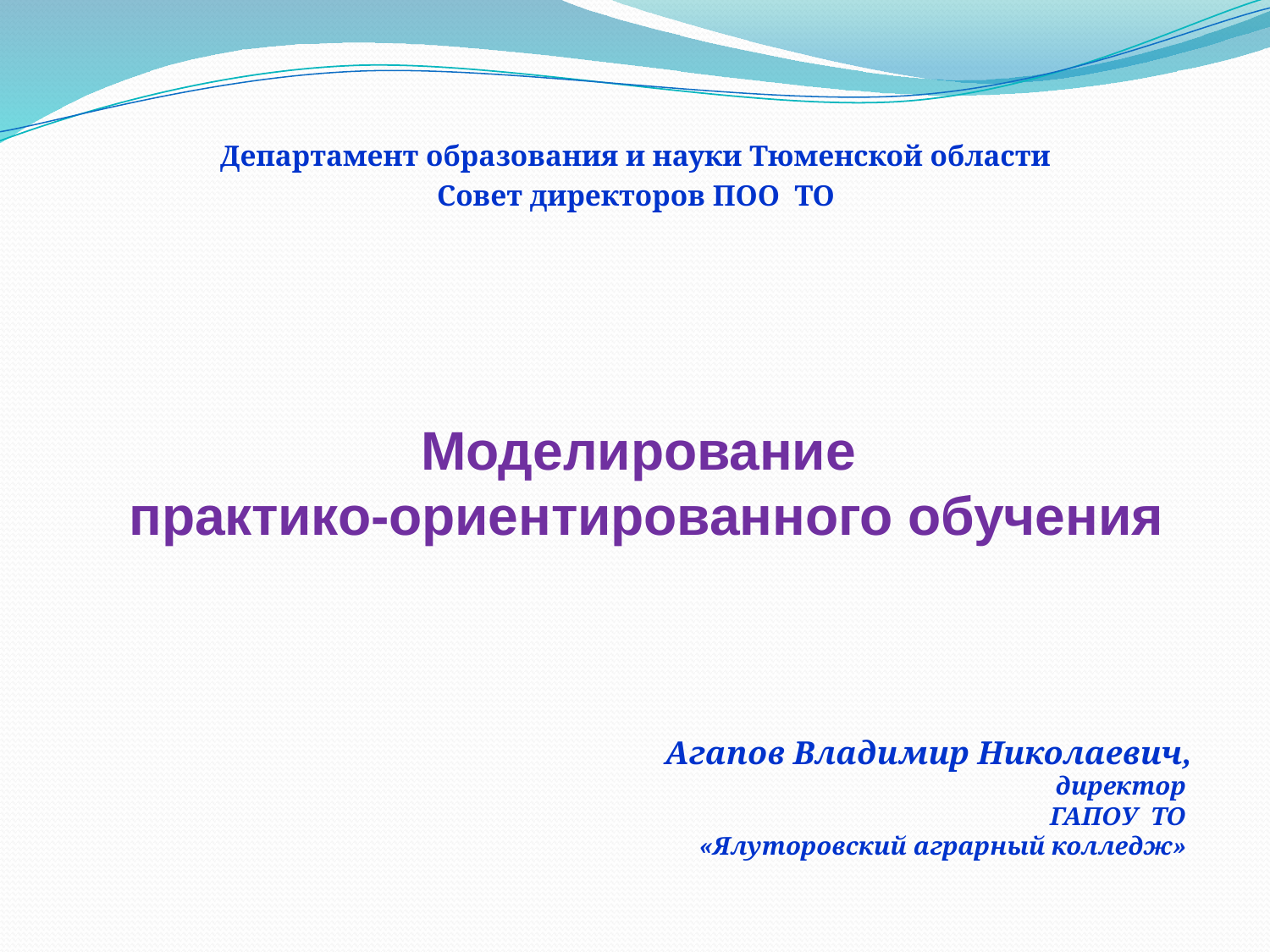

Департамент образования и науки Тюменской области
Совет директоров ПОО  ТО

Моделирование
практико-ориентированного обучения

Агапов Владимир Николаевич,
директор
ГАПОУ  ТО
«Ялуторовский аграрный колледж»